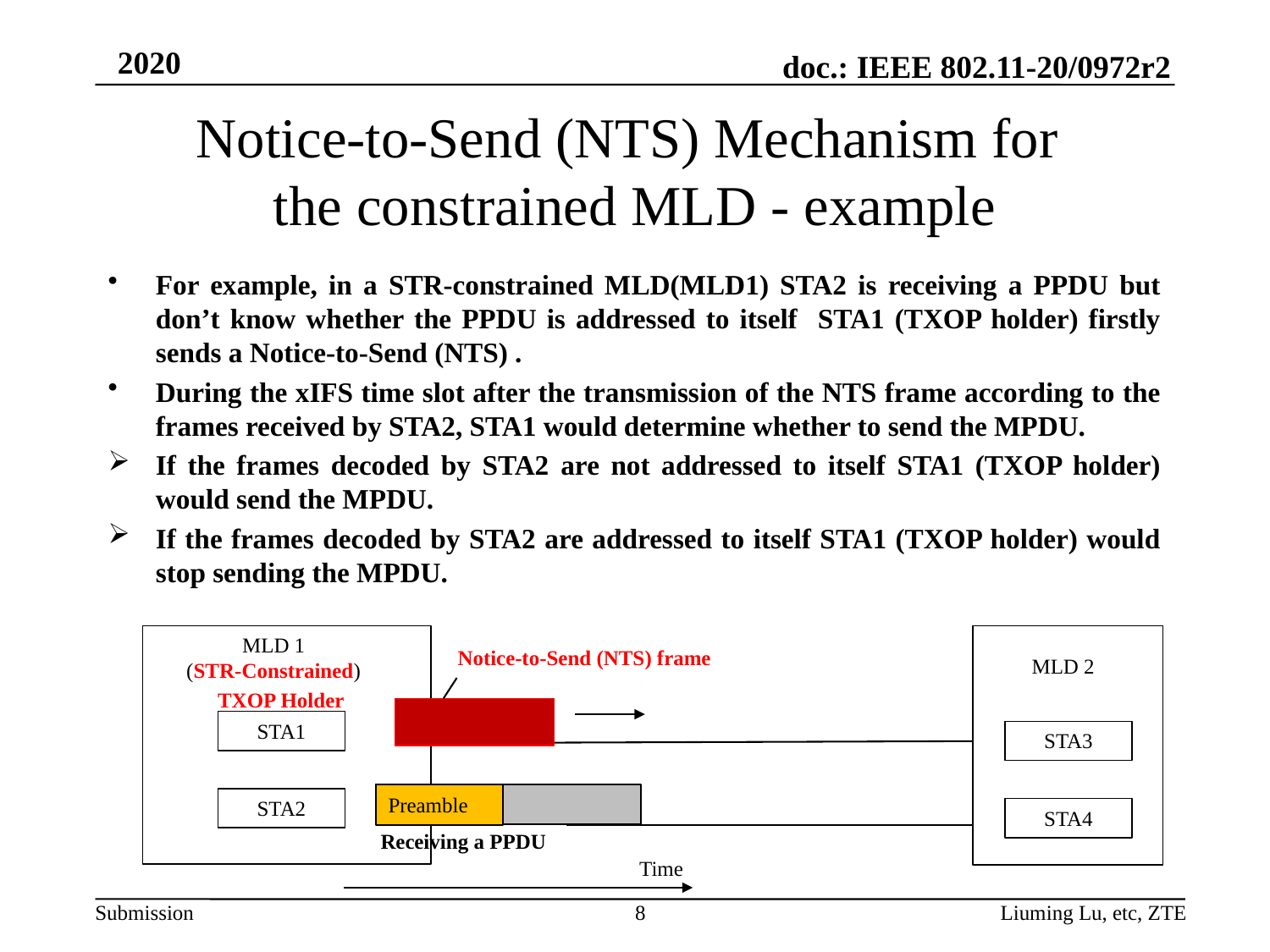

# Notice-to-Send (NTS) Mechanism for the constrained MLD - example
For example, in a STR-constrained MLD(MLD1) STA2 is receiving a PPDU but don’t know whether the PPDU is addressed to itself  STA1 (TXOP holder) firstly sends a Notice-to-Send (NTS) .
During the xIFS time slot after the transmission of the NTS frame according to the frames received by STA2, STA1 would determine whether to send the MPDU.
If the frames decoded by STA2 are not addressed to itself STA1 (TXOP holder) would send the MPDU.
If the frames decoded by STA2 are addressed to itself STA1 (TXOP holder) would stop sending the MPDU.

MLD 1
(STR-Constrained)
Notice-to-Send (NTS) frame
  MLD 2
TXOP Holder

STA1
STA3

Preamble
STA2
STA4
Receiving a PPDU
Time
8
Liuming Lu, etc, ZTE